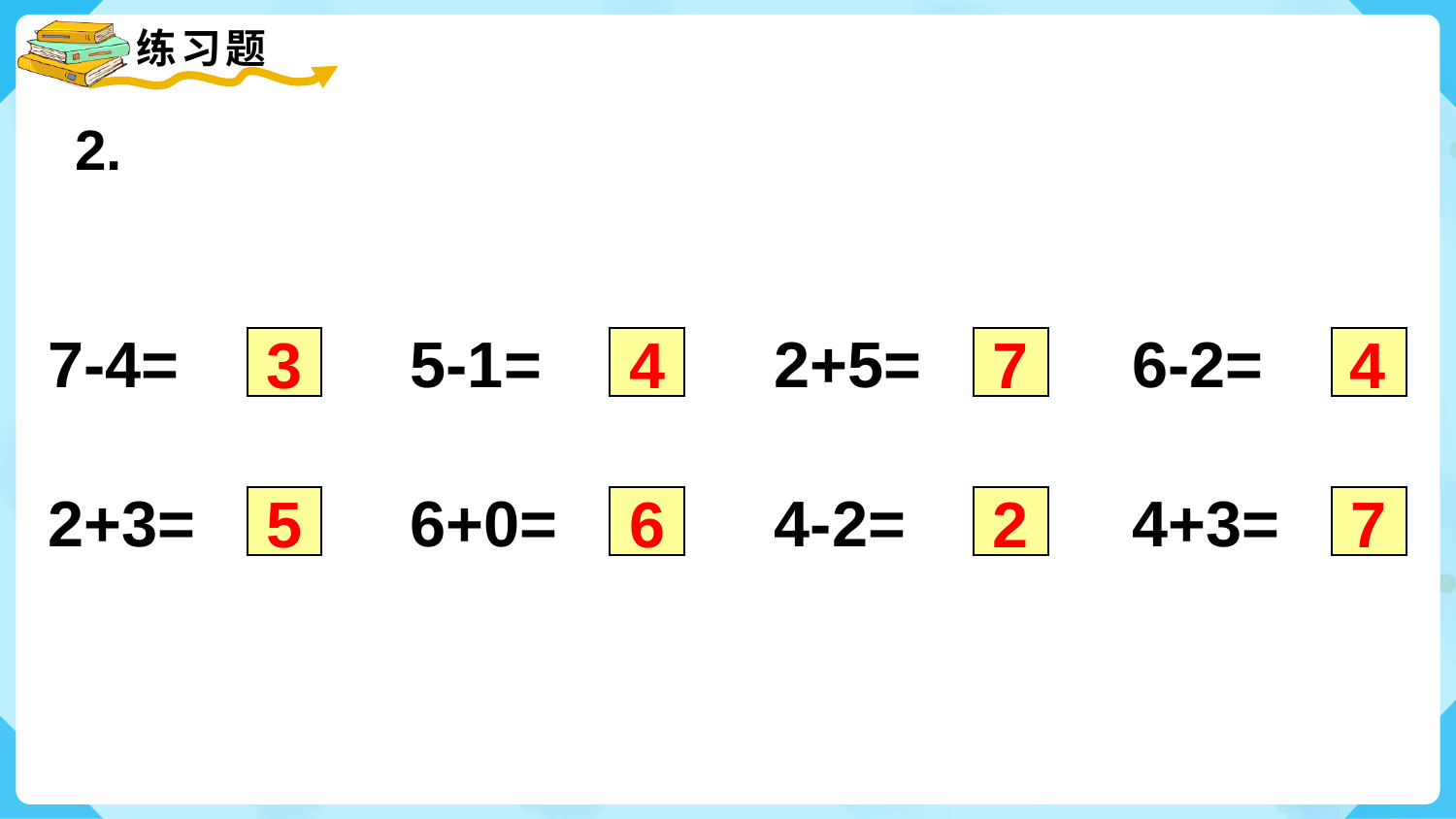

2.
7-4=
5-1=
2+5=
6-2=
3
4
7
4

2+3=
6+0=
4-2=
4+3=
5
6
2
7